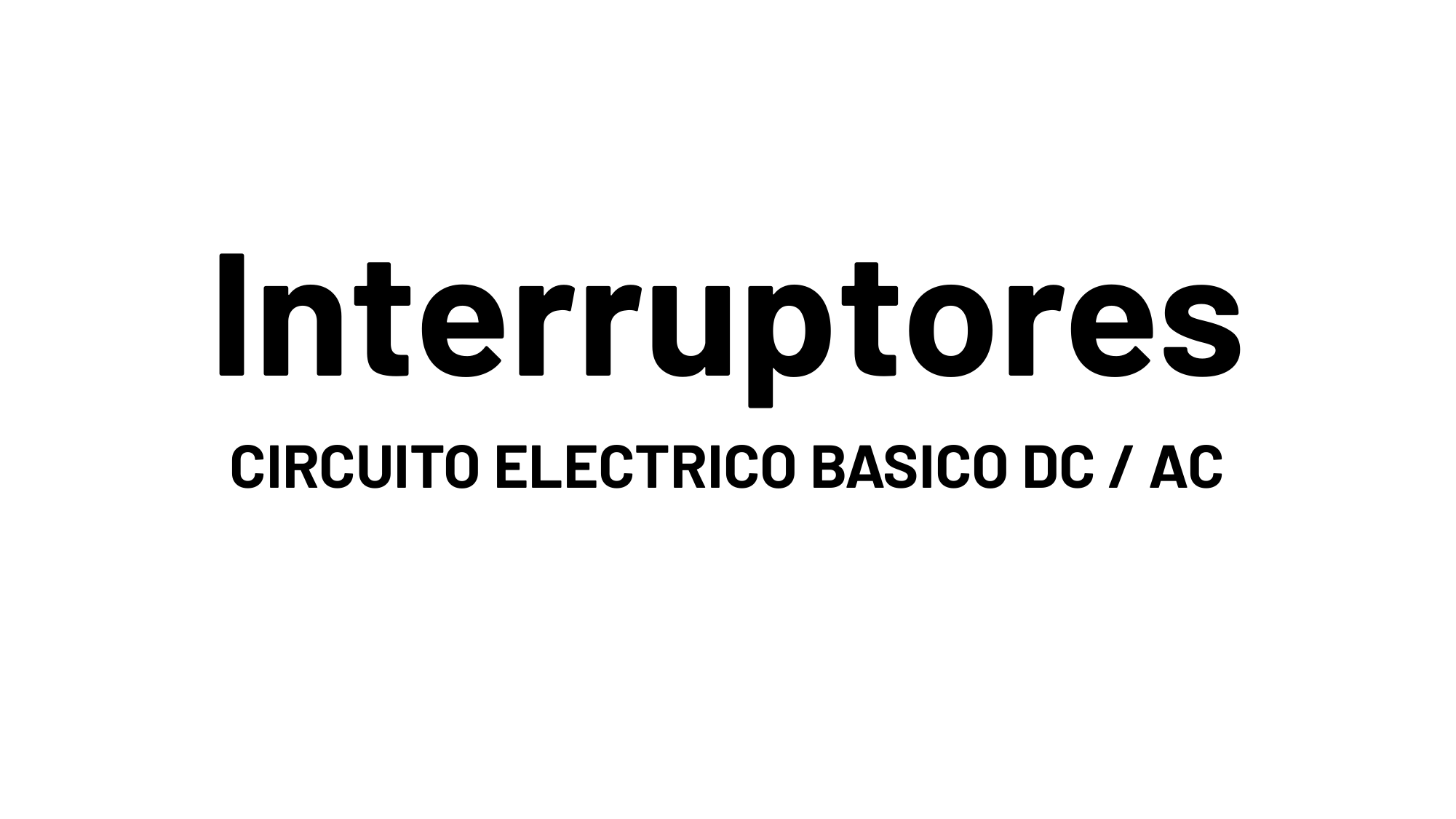

# Interruptores
CIRCUITO ELECTRICO BASICO DC / AC